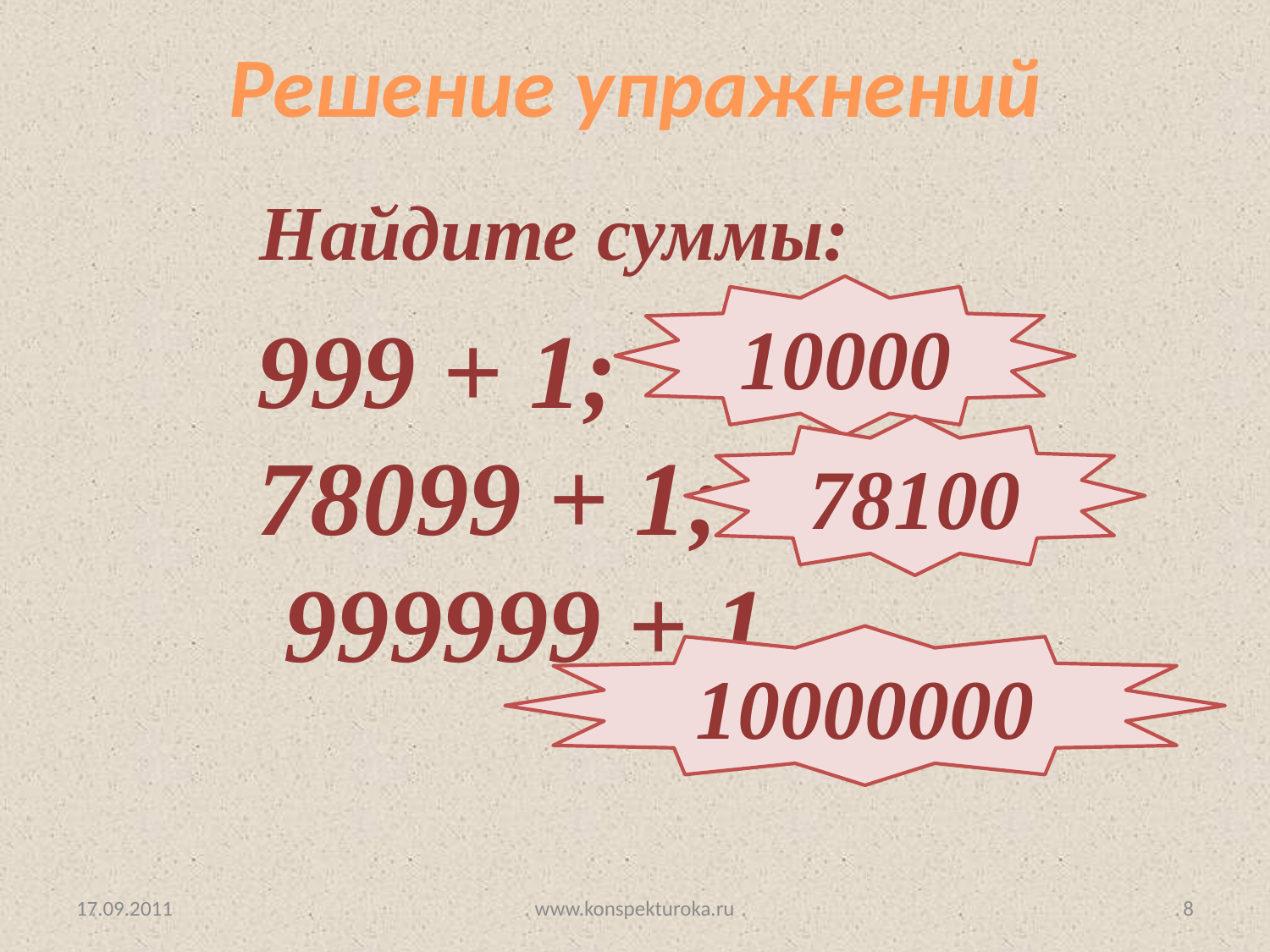

Решение упражнений
 Найдите суммы:
999 + 1;
78099 + 1;
 999999 + 1.
10000
78100
10000000
17.09.2011
www.konspekturoka.ru
8